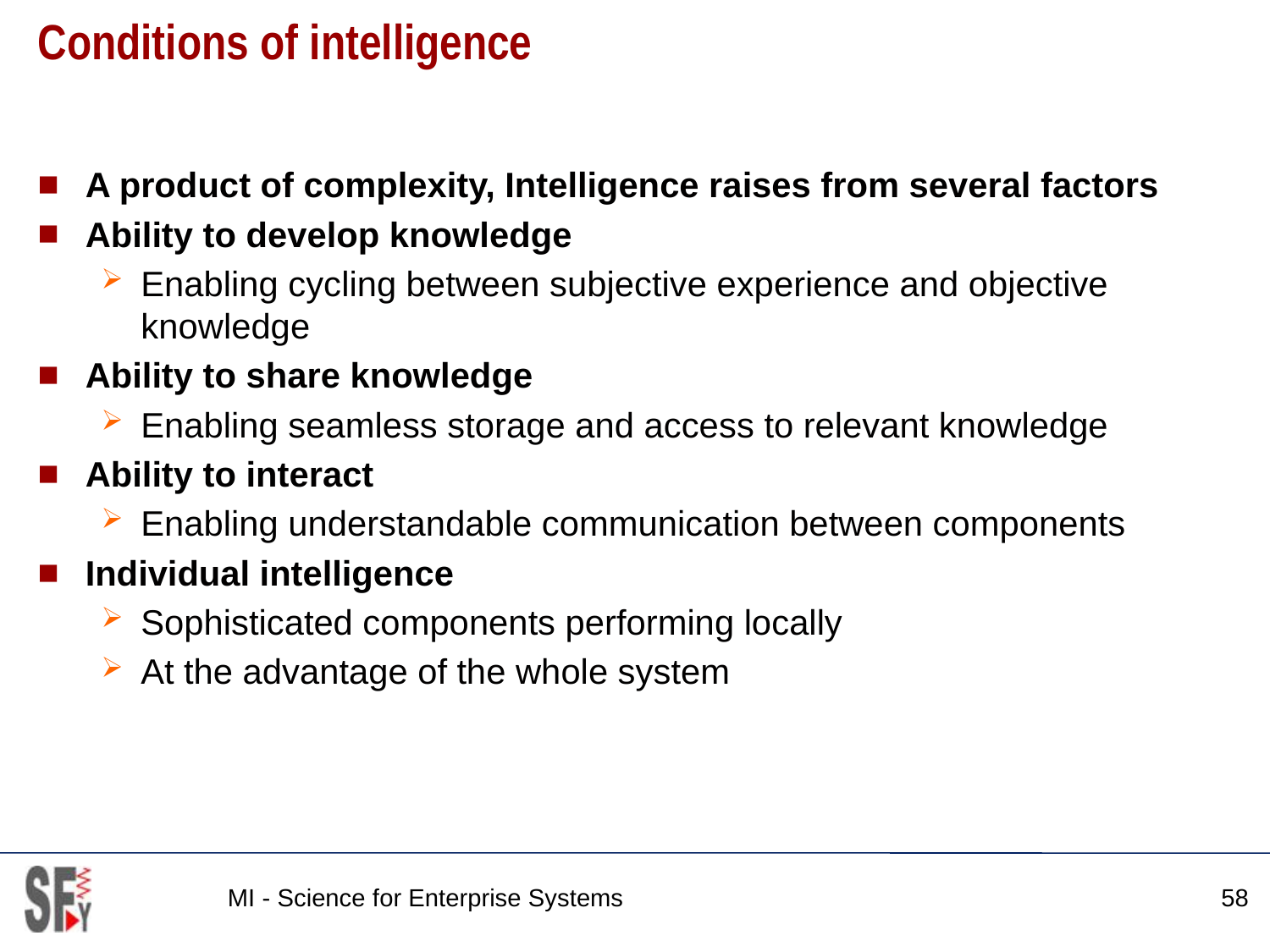

# Conditions of intelligence
A product of complexity, Intelligence raises from several factors
Ability to develop knowledge
Enabling cycling between subjective experience and objective knowledge
Ability to share knowledge
Enabling seamless storage and access to relevant knowledge
Ability to interact
Enabling understandable communication between components
Individual intelligence
Sophisticated components performing locally
At the advantage of the whole system
MI - Science for Enterprise Systems
58